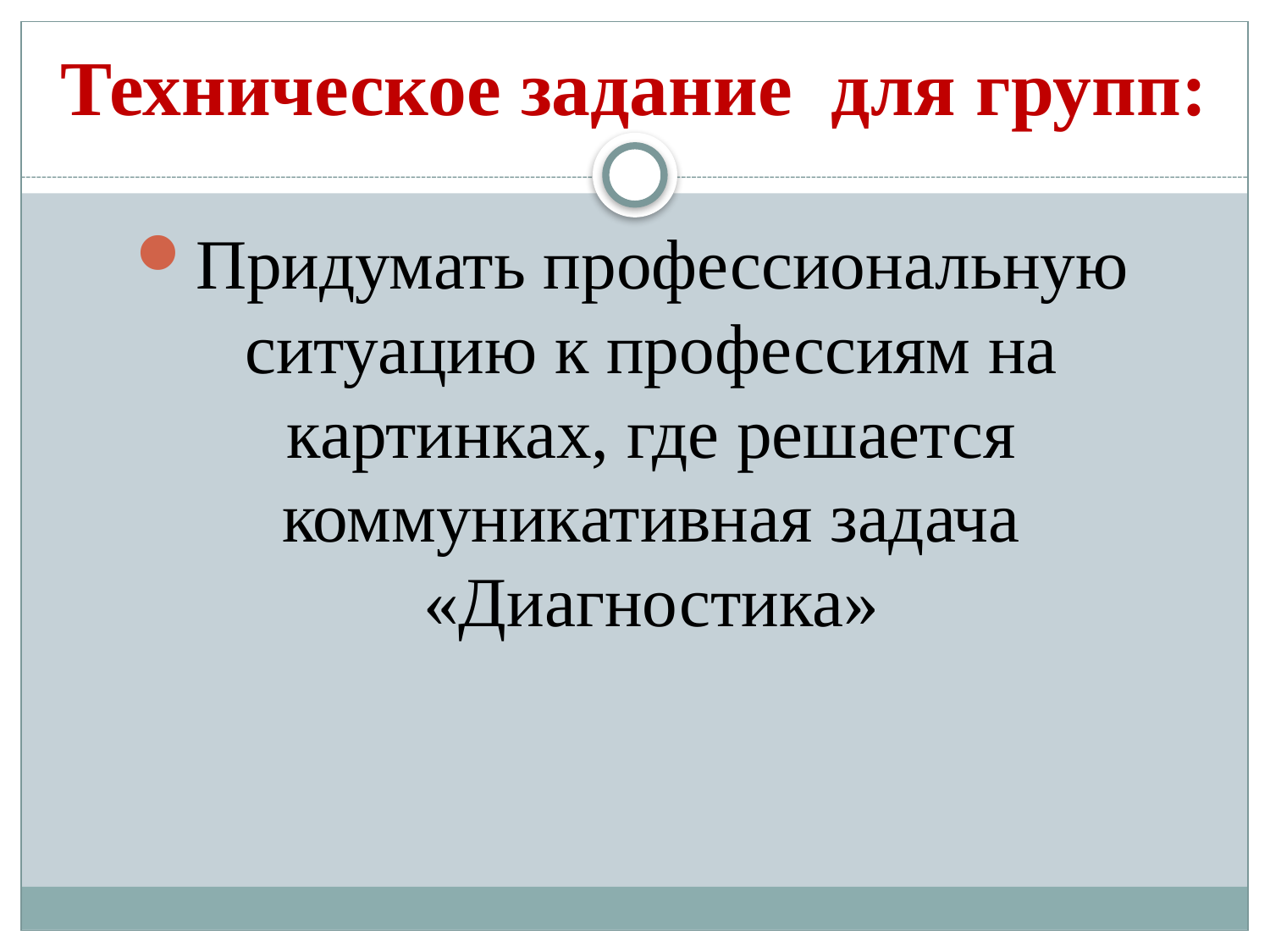

# Техническое задание  для групп:
Придумать профессиональную ситуацию к профессиям на картинках, где решается коммуникативная задача «Диагностика»